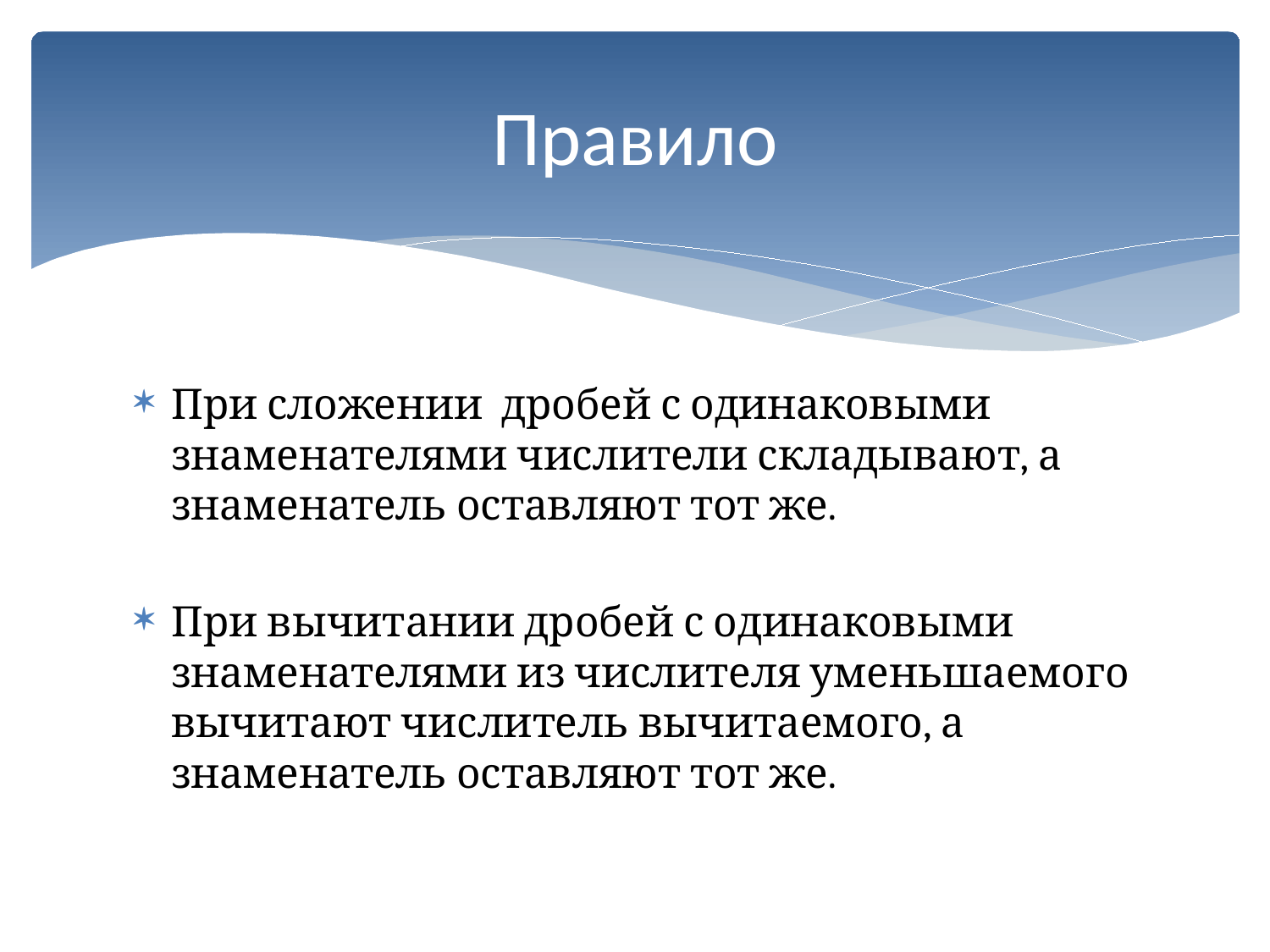

# Правило
При сложении  дробей с одинаковыми знаменателями числители складывают, а знаменатель оставляют тот же.

При вычитании дробей с одинаковыми знаменателями из числителя уменьшаемого вычитают числитель вычитаемого, а знаменатель оставляют тот же.